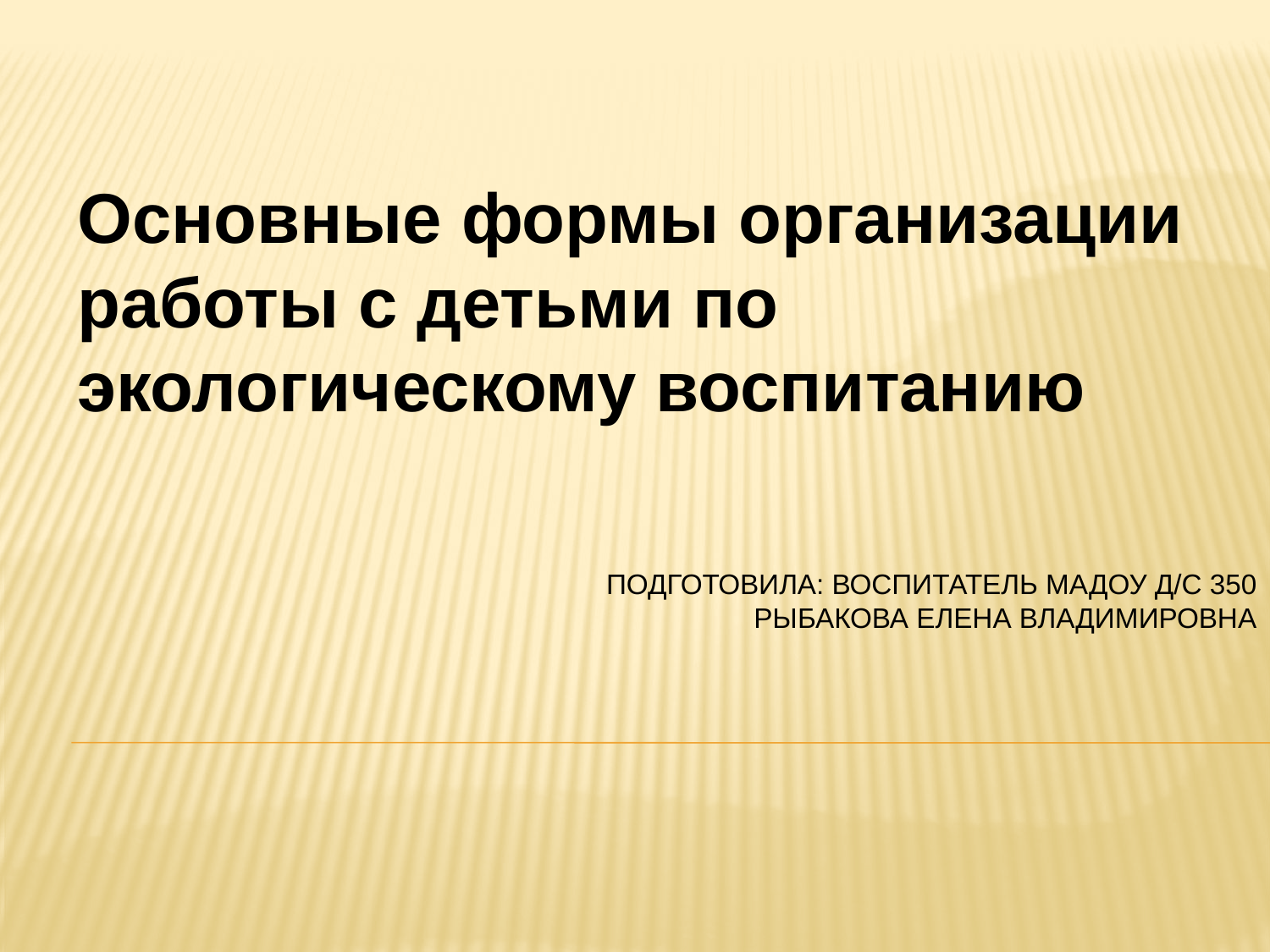

Основные формы организации работы с детьми по экологическому воспитанию
# Подготовила: воспитатель мадоу д/с 350 Рыбакова Елена Владимировна